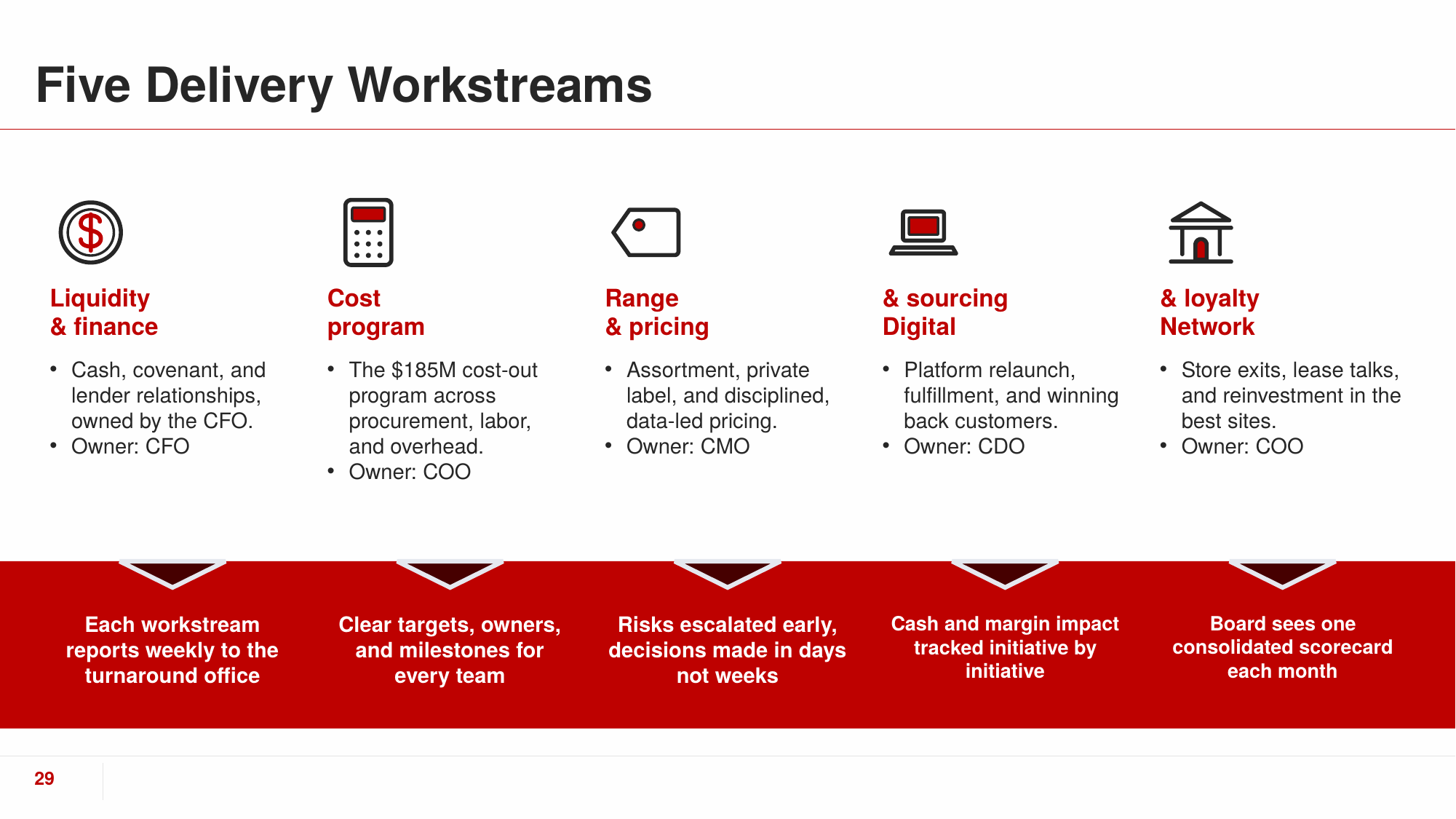

# Five Delivery Workstreams

Liquidity
& finance
Cost
program
Range
& pricing
& sourcing
Digital
& loyalty
Network
Cash, covenant, and lender relationships, owned by the CFO.
Owner: CFO
The $185M cost-out program across procurement, labor, and overhead.
Owner: COO
Assortment, private label, and disciplined, data-led pricing.
Owner: CMO
Platform relaunch, fulfillment, and winning back customers.
Owner: CDO
Store exits, lease talks, and reinvestment in the best sites.
Owner: COO

Each workstream reports weekly to the turnaround office
Clear targets, owners, and milestones for every team
Risks escalated early, decisions made in days not weeks
Cash and margin impact tracked initiative by initiative
Board sees one consolidated scorecard each month
29